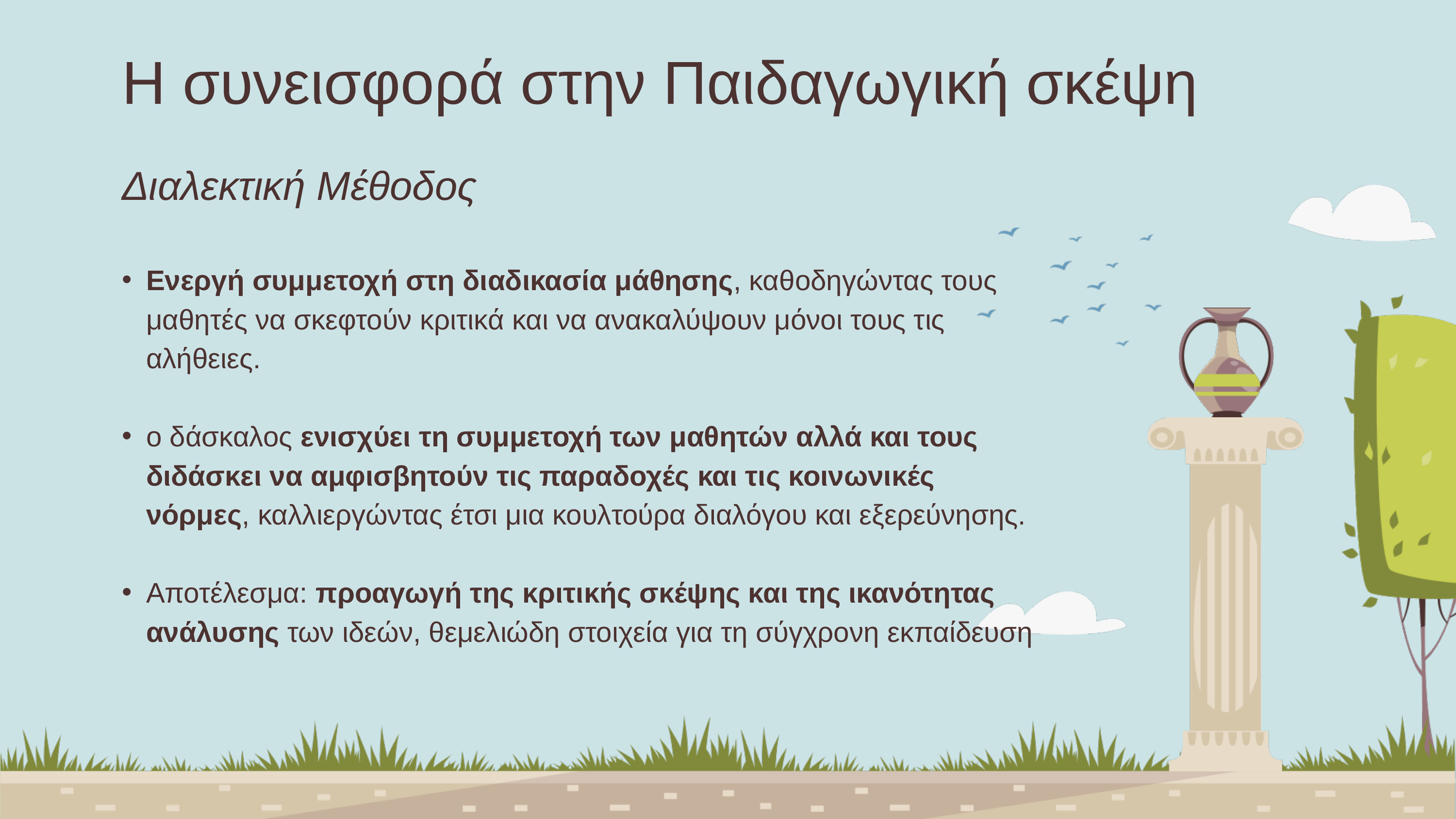

Η συνεισφορά στην Παιδαγωγική σκέψη
Διαλεκτική Μέθοδος

Ενεργή συμμετοχή στη διαδικασία μάθησης, καθοδηγώντας τους μαθητές να σκεφτούν κριτικά και να ανακαλύψουν μόνοι τους τις αλήθειες.

ο δάσκαλος ενισχύει τη συμμετοχή των μαθητών αλλά και τους διδάσκει να αμφισβητούν τις παραδοχές και τις κοινωνικές νόρμες, καλλιεργώντας έτσι μια κουλτούρα διαλόγου και εξερεύνησης.

Αποτέλεσμα: προαγωγή της κριτικής σκέψης και της ικανότητας ανάλυσης των ιδεών, θεμελιώδη στοιχεία για τη σύγχρονη εκπαίδευση